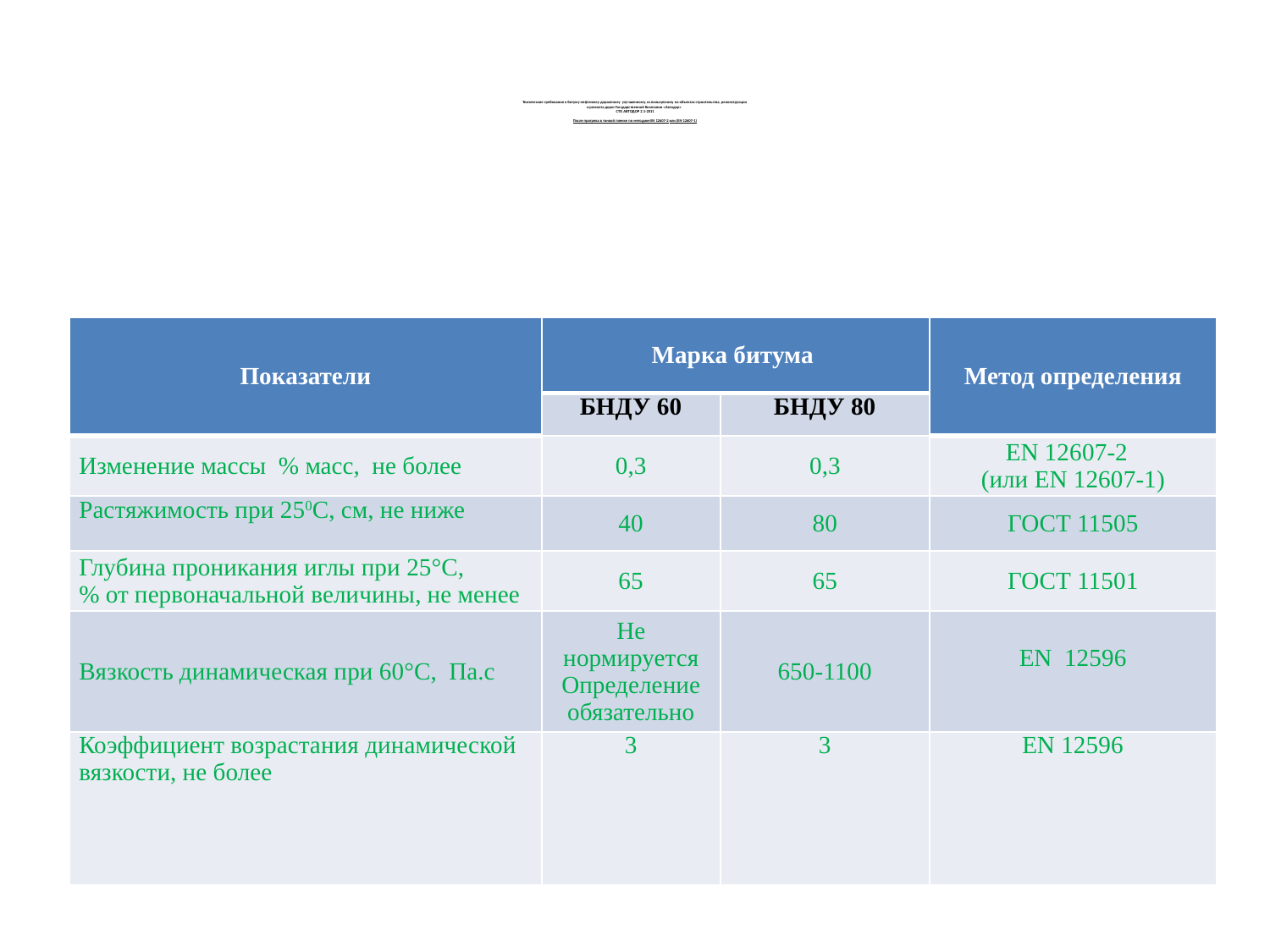

# Технические требования к битуму нефтяному дорожному  улучшенному, используемому на объектах строительства, реконструкции и ремонта дорог Государственной Компании «Автодор» СТО АВТОДОР 2.1-2011 После прогрева в тонкой пленке по методике EN 12607-2 или (EN 12607-1)
| Показатели | Марка битума |  | Метод определения |
| --- | --- | --- | --- |
|  | БНДУ 60 | БНДУ 80 |  |
| Изменение массы % масс, не более | 0,3 | 0,3 | EN 12607-2 (или EN 12607-1) |
| Растяжимость при 250С, см, не ниже | 40 | 80 | ГОСТ 11505 |
| Глубина проникания иглы при 25°С, % от первоначальной величины, не менее | 65 | 65 | ГОСТ 11501 |
| Вязкость динамическая при 60°С, Па.с | Не нормируется Определение обязательно | 650-1100 | EN 12596 |
| Коэффициент возрастания динамической вязкости, не более | 3 | 3 | EN 12596 |